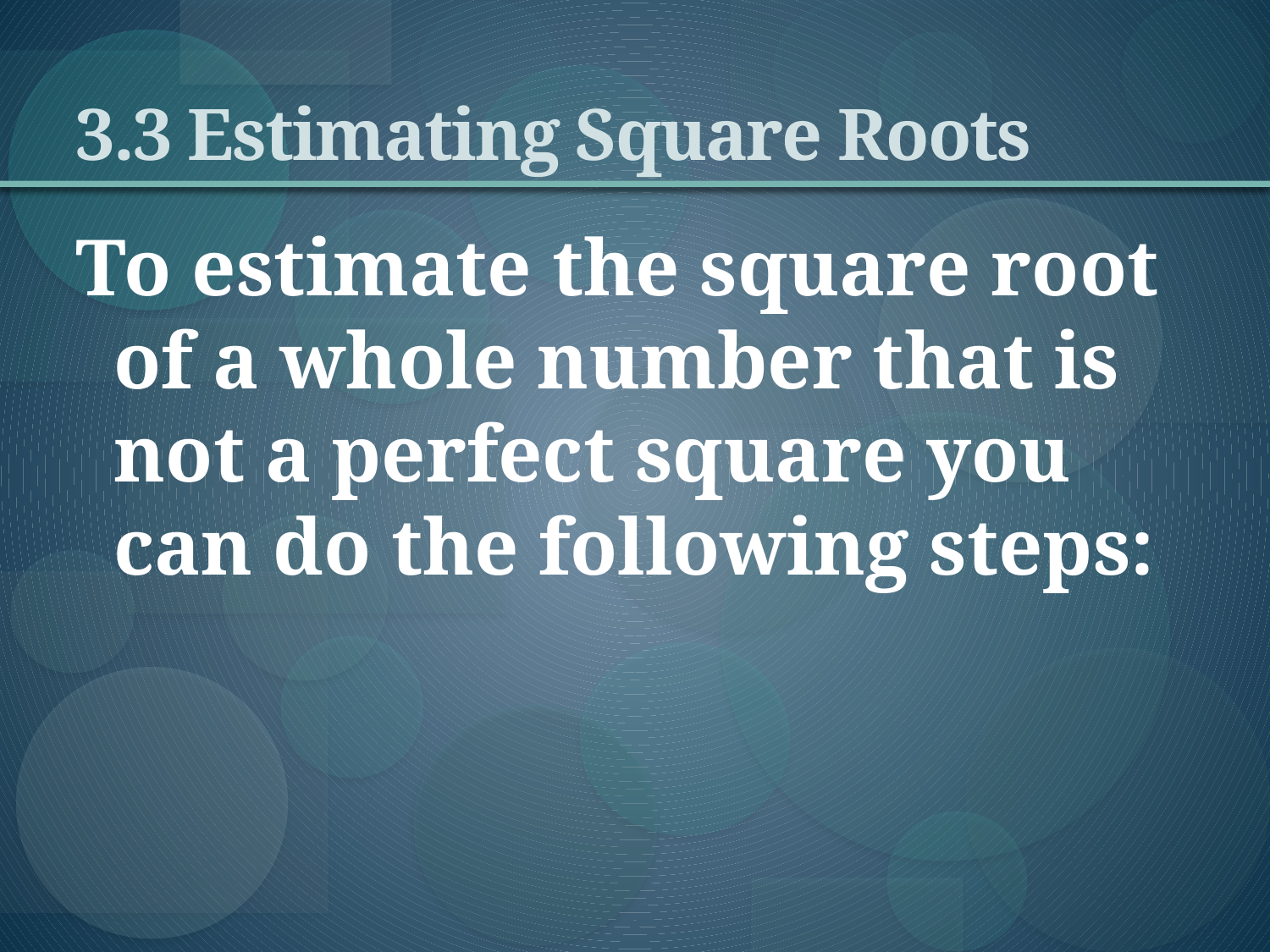

# 3.3 Estimating Square Roots
To estimate the square root of a whole number that is not a perfect square you can do the following steps: